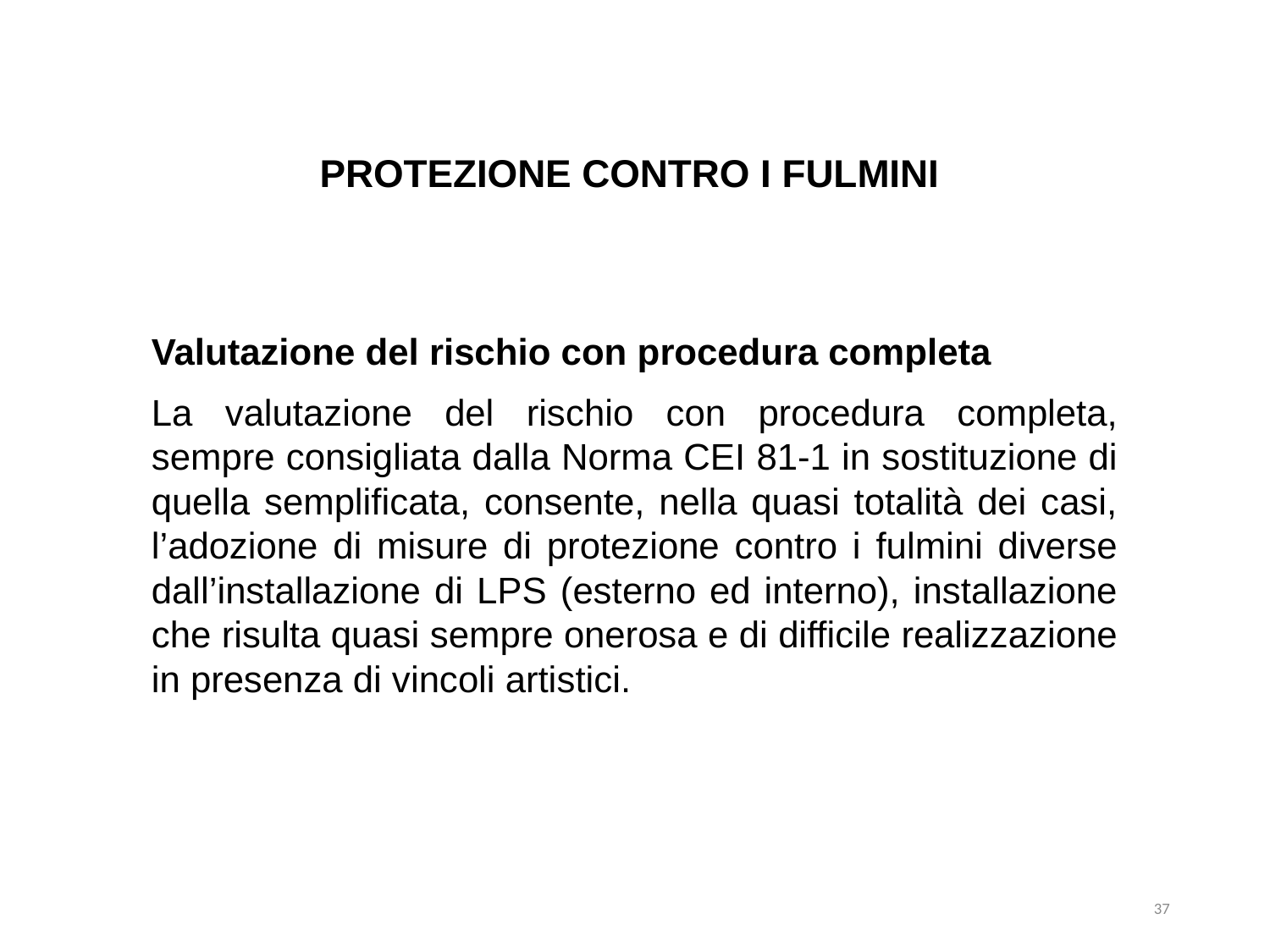

PROTEZIONE CONTRO I FULMINI
Valutazione del rischio con procedura completa
La valutazione del rischio con procedura completa, sempre consigliata dalla Norma CEI 81-1 in sostituzione di quella semplificata, consente, nella quasi totalità dei casi, l’adozione di misure di protezione contro i fulmini diverse dall’installazione di LPS (esterno ed interno), installazione che risulta quasi sempre onerosa e di difficile realizzazione in presenza di vincoli artistici.
37